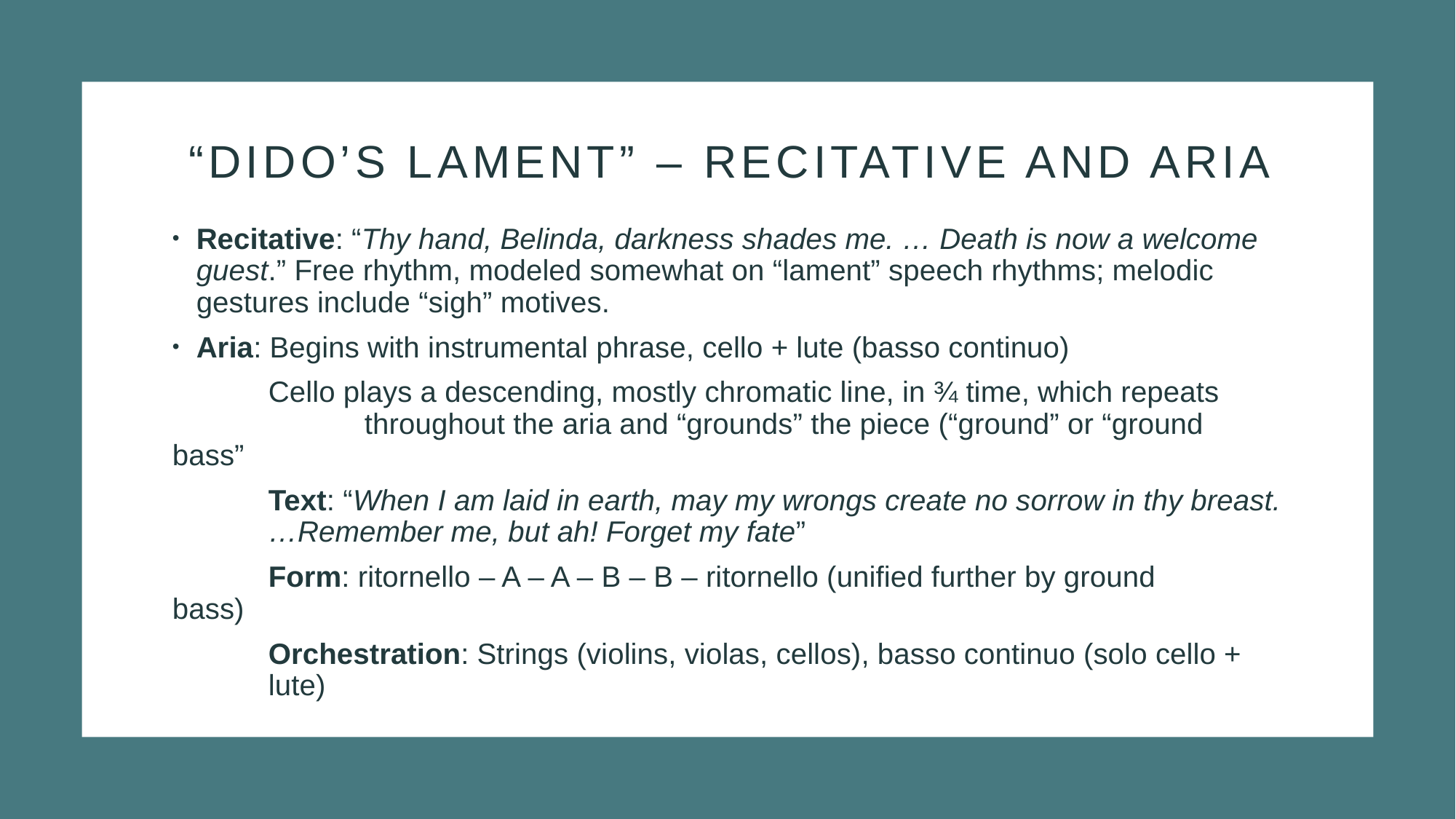

# “Dido’s lament” – recitative and aria
Recitative: “Thy hand, Belinda, darkness shades me. … Death is now a welcome guest.” Free rhythm, modeled somewhat on “lament” speech rhythms; melodic gestures include “sigh” motives.
Aria: Begins with instrumental phrase, cello + lute (basso continuo)
   	Cello plays a descending, mostly chromatic line, in ¾ time, which repeats                       	throughout the aria and “grounds” the piece (“ground” or “ground bass”
   	Text: “When I am laid in earth, may my wrongs create no sorrow in thy breast. 	…Remember me, but ah! Forget my fate”
	Form: ritornello – A – A – B – B – ritornello (unified further by ground 	bass)
	Orchestration: Strings (violins, violas, cellos), basso continuo (solo cello + 	lute)